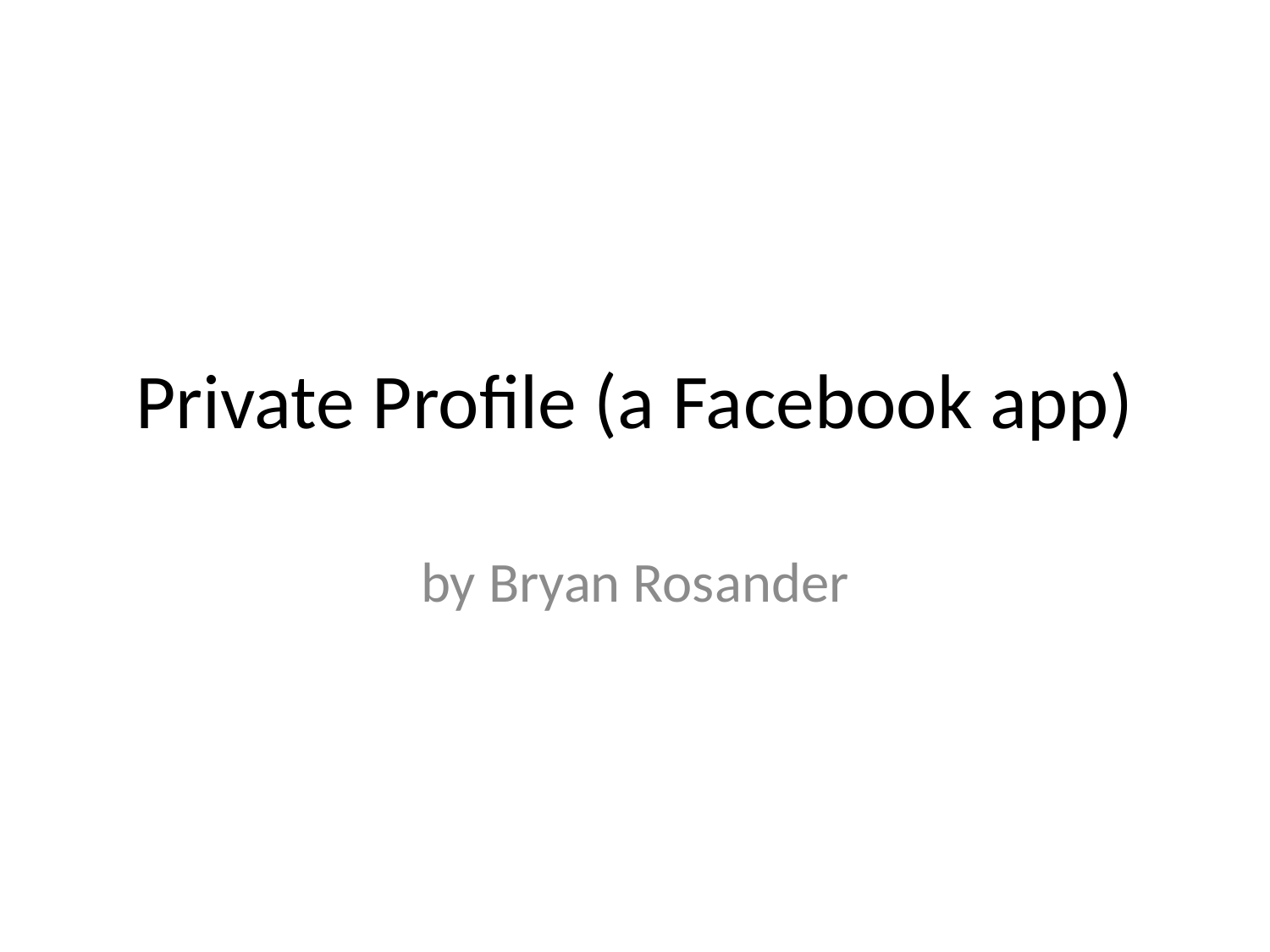

# Private Profile (a Facebook app)
by Bryan Rosander